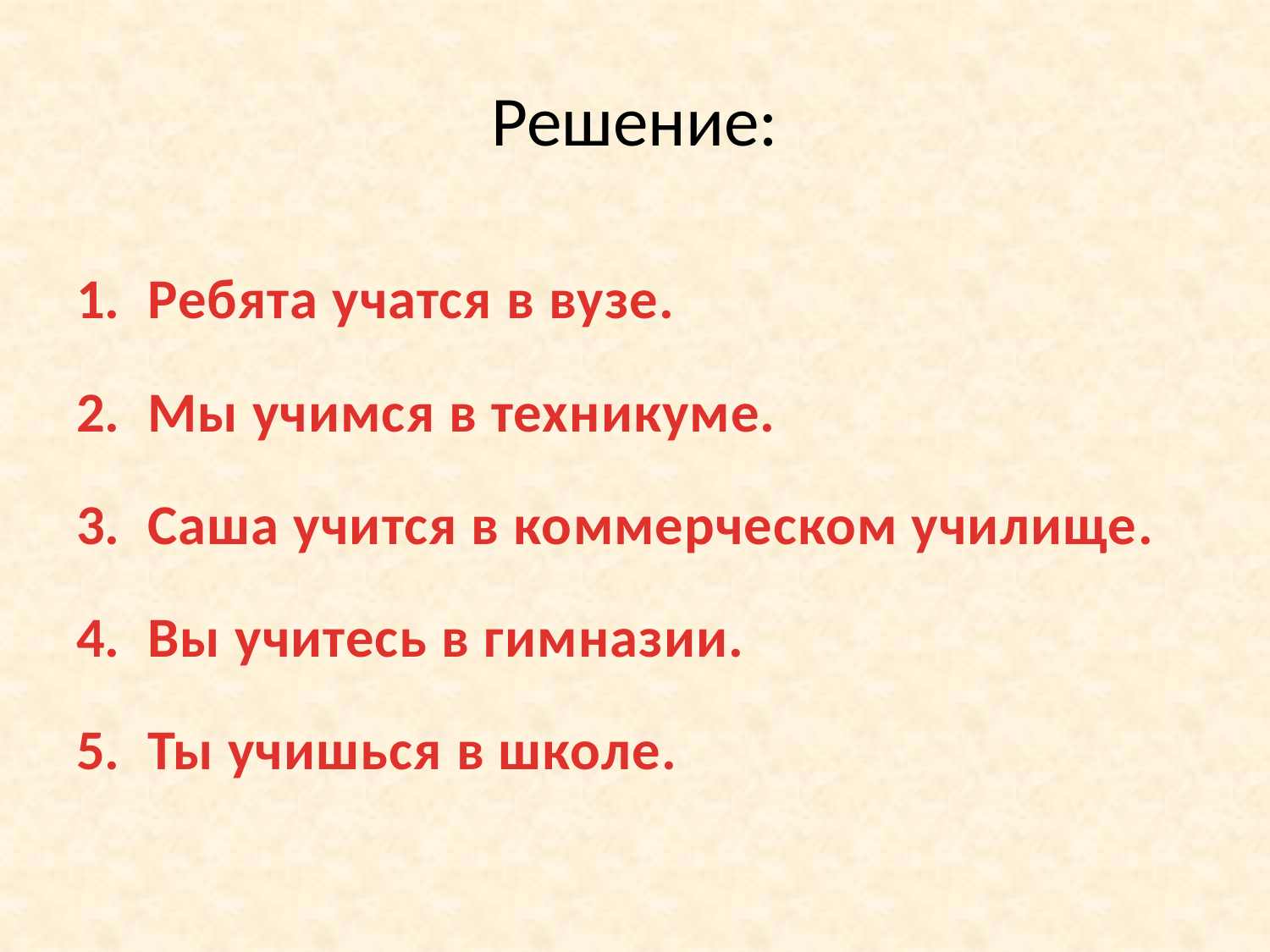

# Решение:
Ребята учатся в вузе.
Мы учимся в техникуме.
Саша учится в коммерческом училище.
Вы учитесь в гимназии.
Ты учишься в школе.